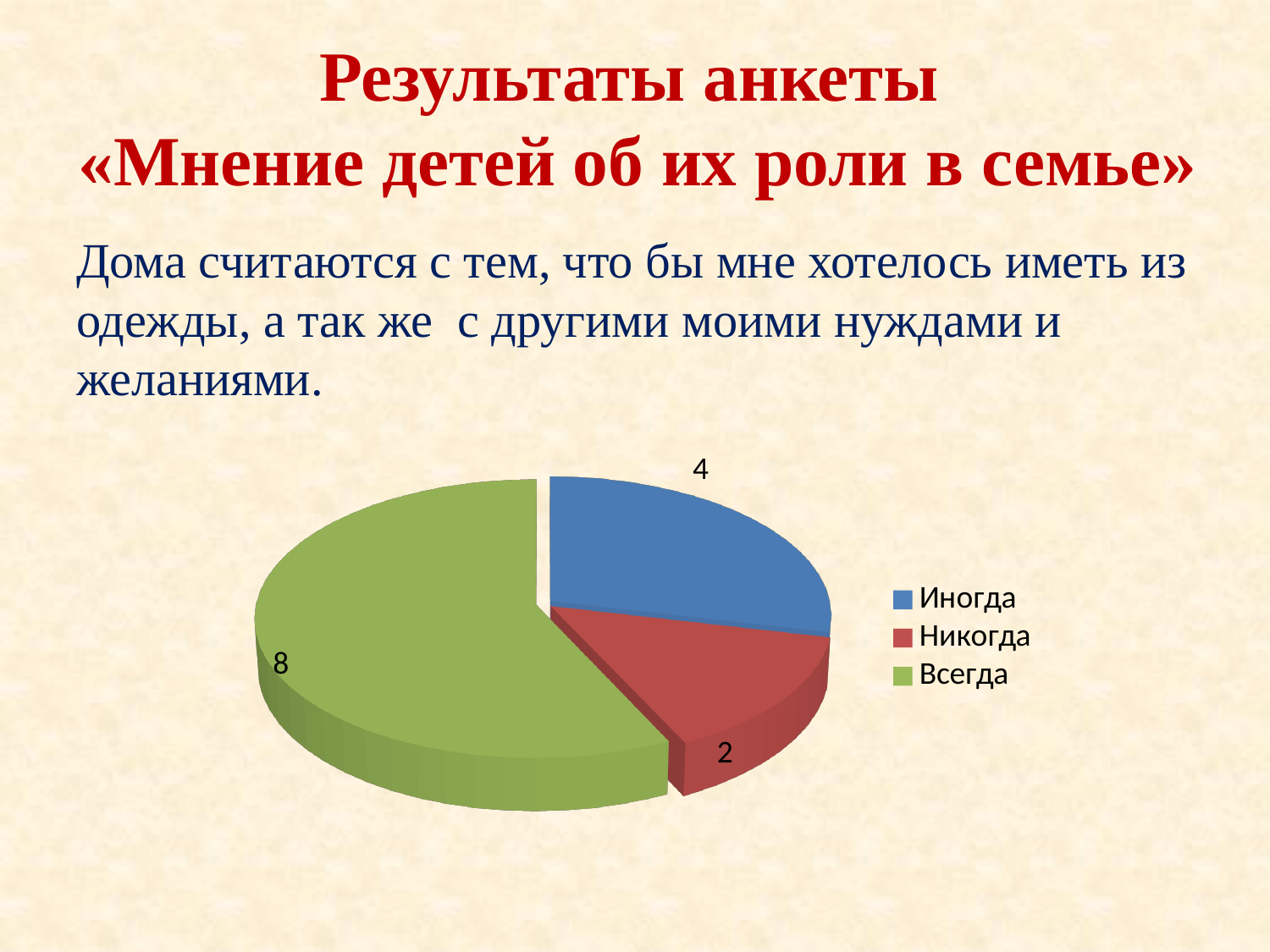

# Результаты анкеты «Мнение детей об их роли в семье»
Дома считаются с тем, что бы мне хотелось иметь из одежды, а так же  с другими моими нуждами и желаниями.

[unsupported chart]